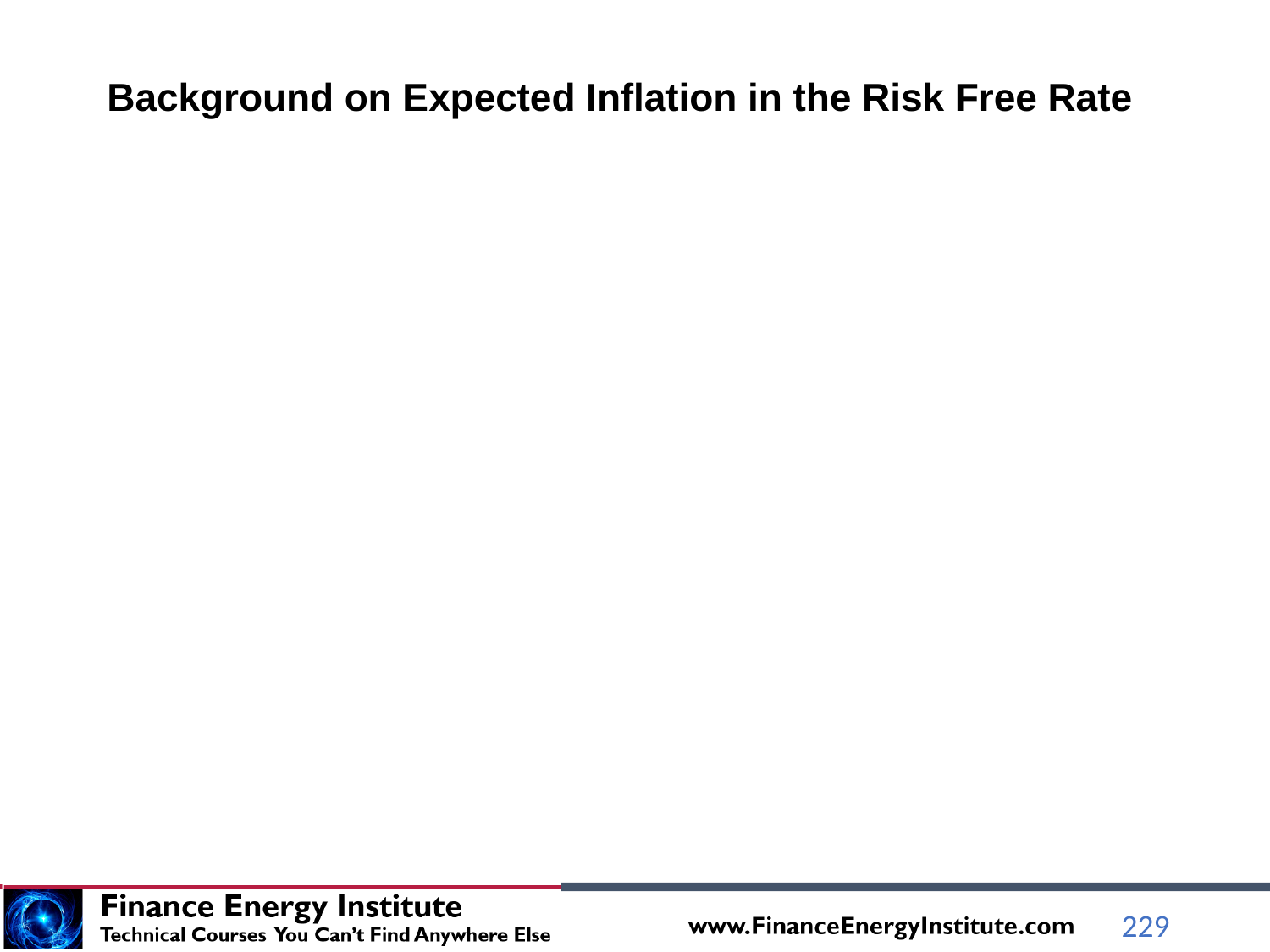

# Background on Expected Inflation in the Risk Free Rate

229